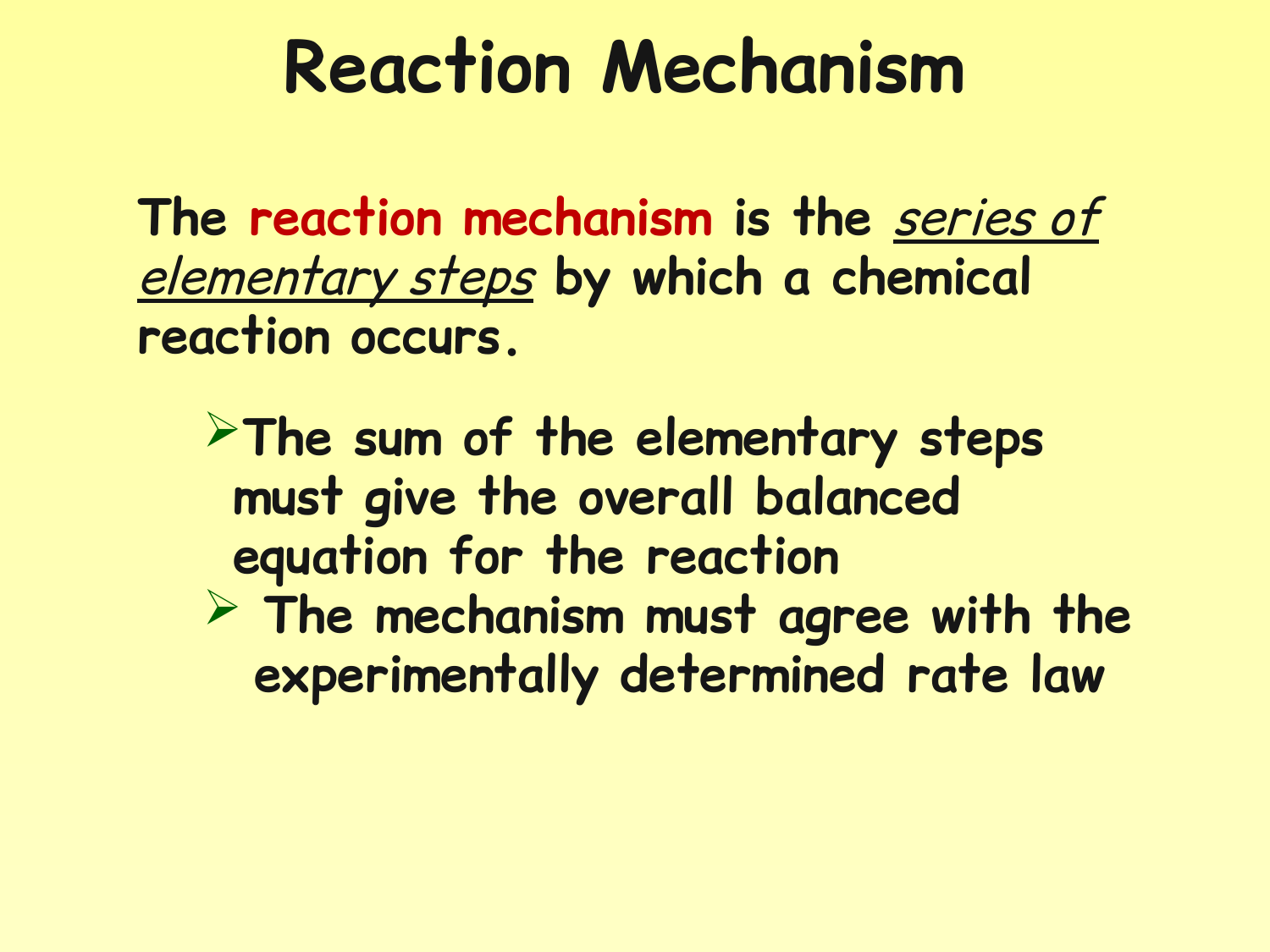

# Reaction Mechanism
The reaction mechanism is the series of elementary steps by which a chemical reaction occurs.
The sum of the elementary steps must give the overall balanced equation for the reaction
 The mechanism must agree with the  experimentally determined rate law